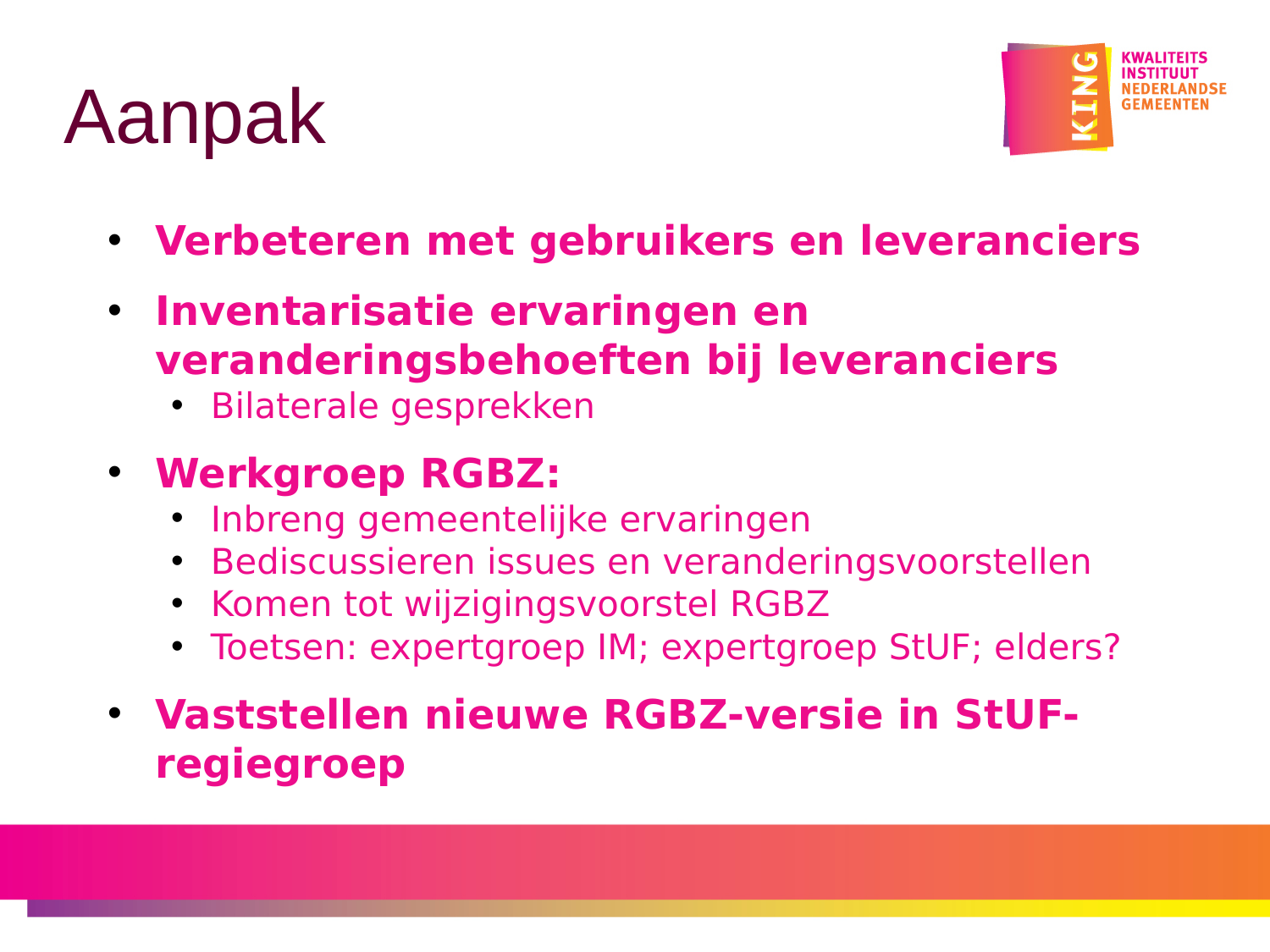

# Aanpak
Verbeteren met gebruikers en leveranciers
Inventarisatie ervaringen en veranderingsbehoeften bij leveranciers
Bilaterale gesprekken
Werkgroep RGBZ:
Inbreng gemeentelijke ervaringen
Bediscussieren issues en veranderingsvoorstellen
Komen tot wijzigingsvoorstel RGBZ
Toetsen: expertgroep IM; expertgroep StUF; elders?
Vaststellen nieuwe RGBZ-versie in StUF-regiegroep